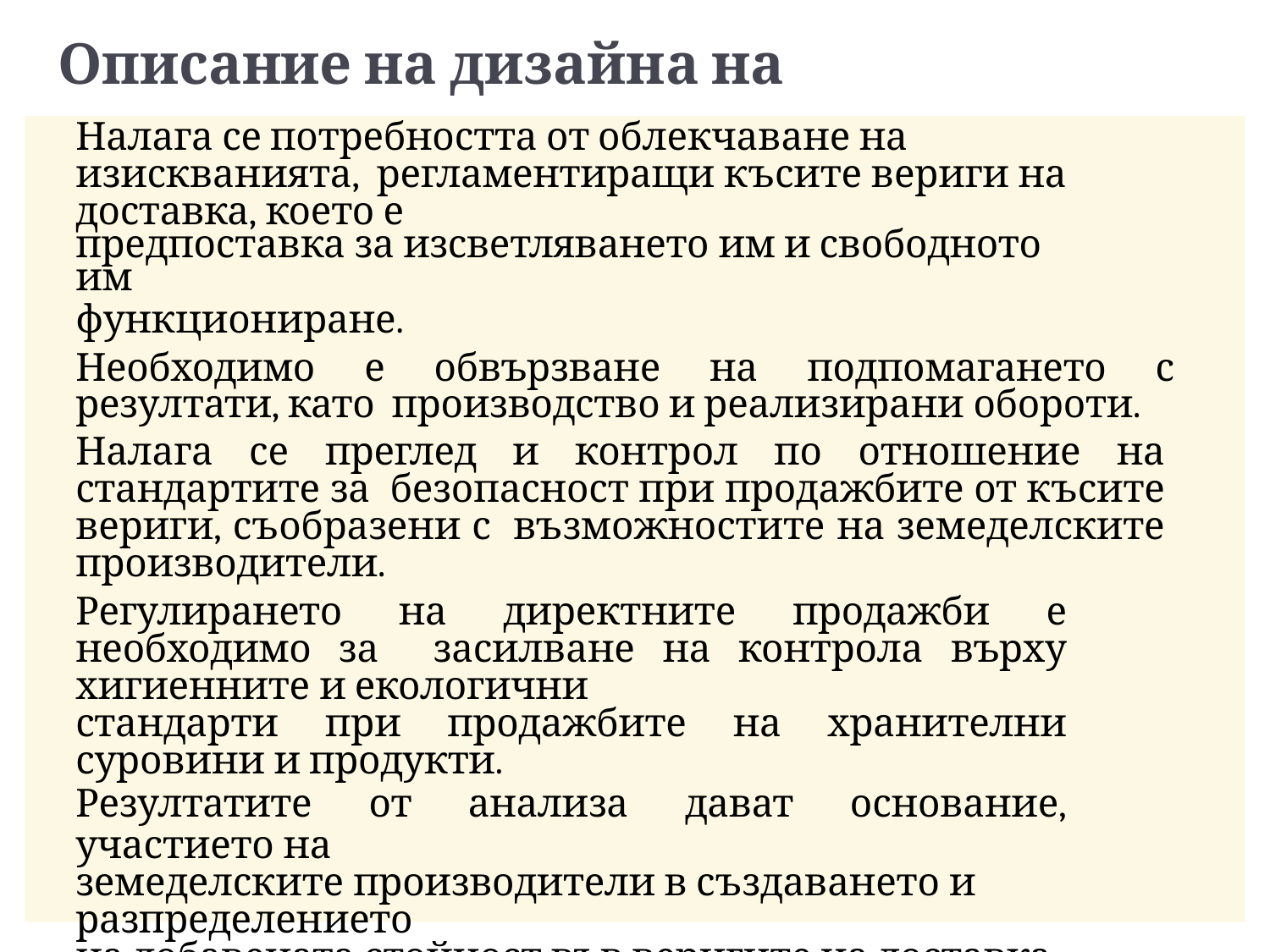

# Описание на дизайна на интервенцията
Налага се потребността от облекчаване на изискванията,  регламентиращи късите вериги на доставка, което е
предпоставка за изсветляването им и свободното им
функциониране.
Необходимо е обвързване на подпомагането с резултати, като  производство и реализирани обороти.
Налага се преглед и контрол по отношение на стандартите за  безопасност при продажбите от късите вериги, съобразени с  възможностите на земеделските производители.
Регулирането на директните продажби е необходимо за  засилване на контрола върху хигиенните и екологични
стандарти при продажбите на хранителни суровини и продукти.
Резултатите от анализа дават основание, участието на
земеделските производители в създаването и разпределението
на добавената стойност във веригите на доставка в секторите
„Мляко и млечни продукти“, „Месо“, „Плодове и зеленчуци“ и
„Биологично производство“ да бъде оценено като
неравностойно и неустойчиво. Намалява делът на първичното
производство в добавената стойност на тези сектори.